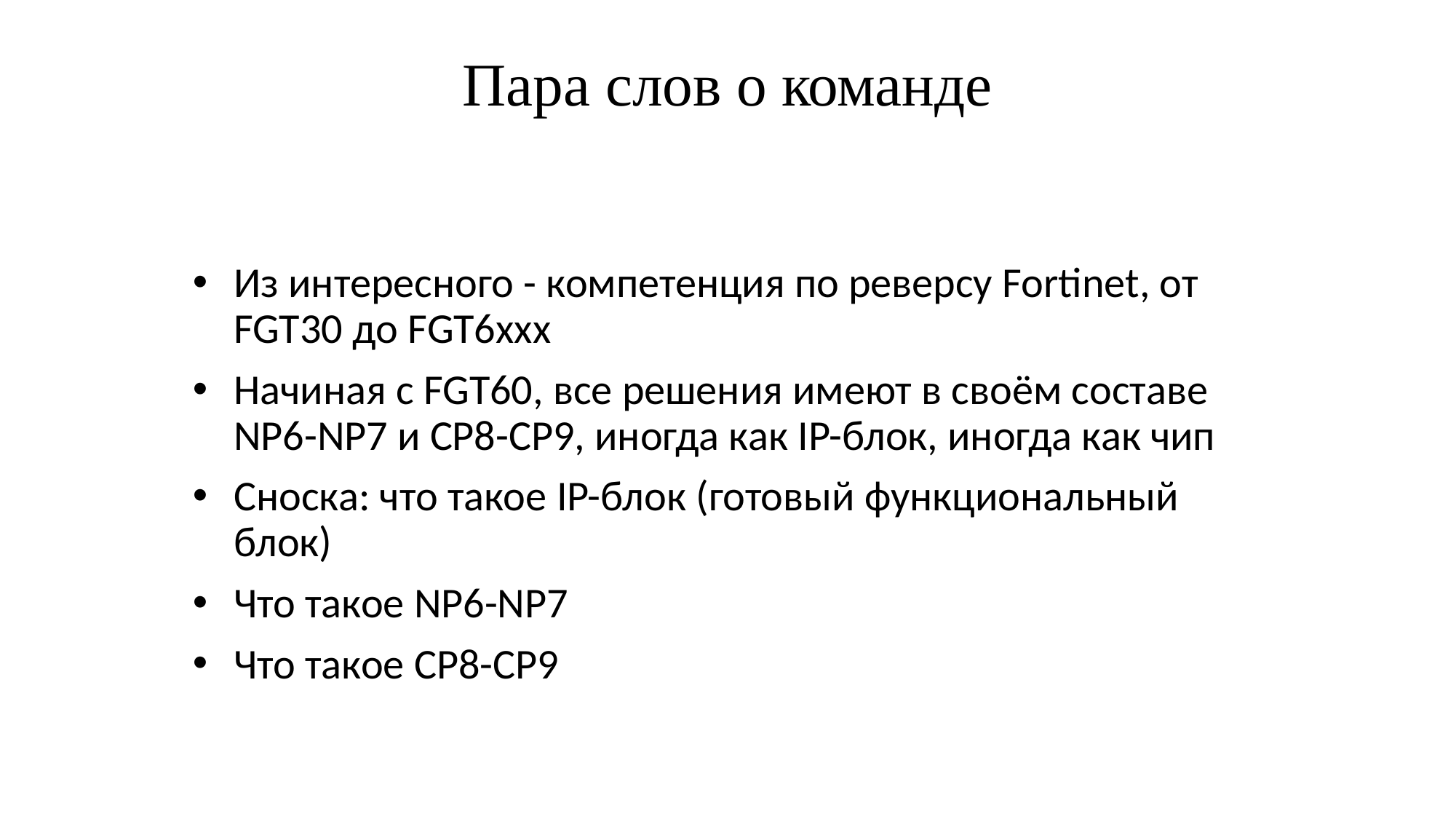

# Пара слов о команде

Из интересного - компетенция по реверсу Fortinet, от FGT30 до FGT6xxx
Начиная с FGT60, все решения имеют в своём составе NP6-NP7 и CP8-CP9, иногда как IP-блок, иногда как чип
Сноска: что такое IP-блок (готовый функциональный блок)
Что такое NP6-NP7
Что такое CP8-CP9